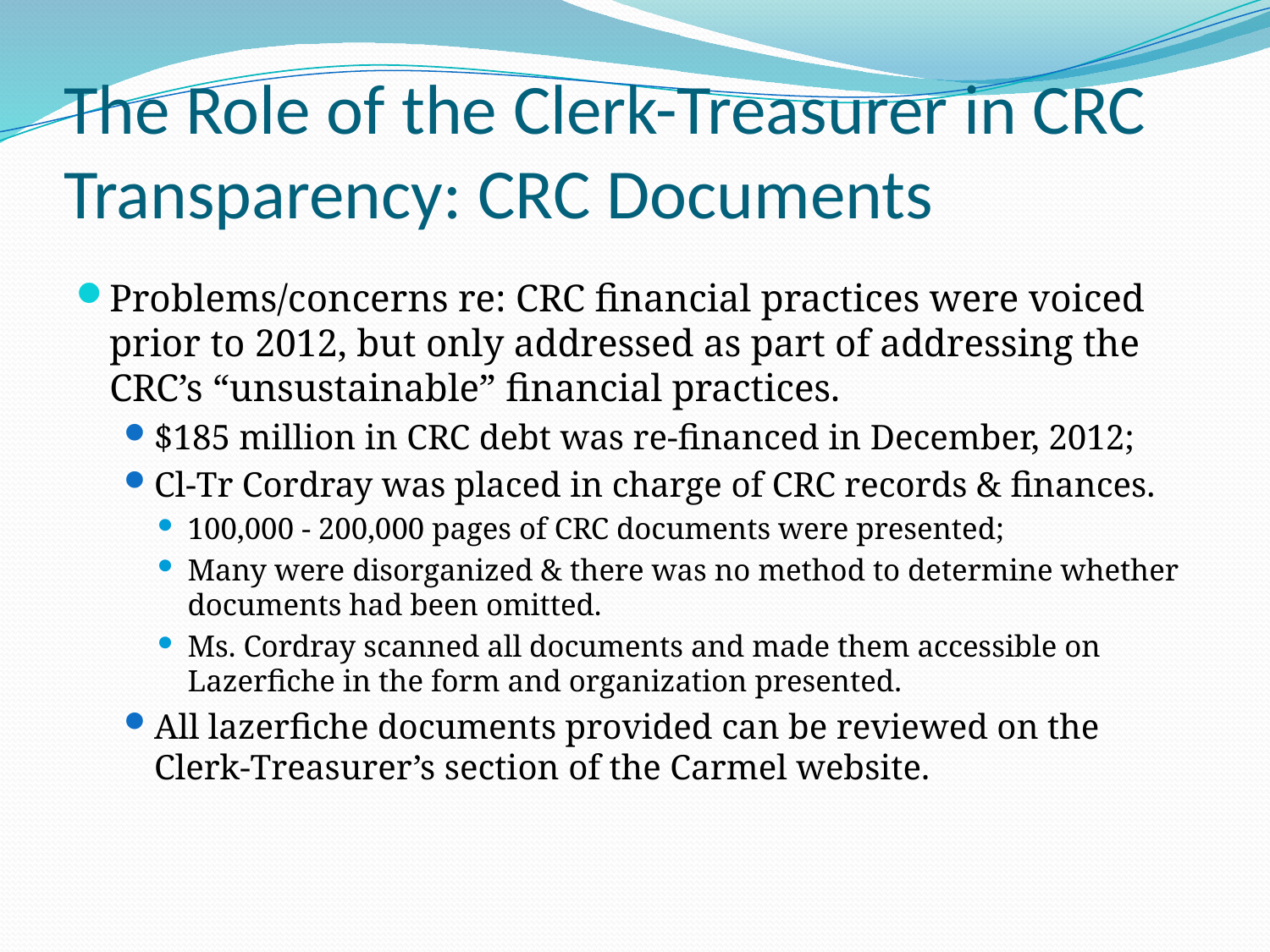

# The Role of the Clerk-Treasurer in CRC Transparency: CRC Documents
Problems/concerns re: CRC financial practices were voiced prior to 2012, but only addressed as part of addressing the CRC’s “unsustainable” financial practices.
$185 million in CRC debt was re-financed in December, 2012;
Cl-Tr Cordray was placed in charge of CRC records & finances.
100,000 - 200,000 pages of CRC documents were presented;
Many were disorganized & there was no method to determine whether documents had been omitted.
Ms. Cordray scanned all documents and made them accessible on Lazerfiche in the form and organization presented.
All lazerfiche documents provided can be reviewed on the Clerk-Treasurer’s section of the Carmel website.